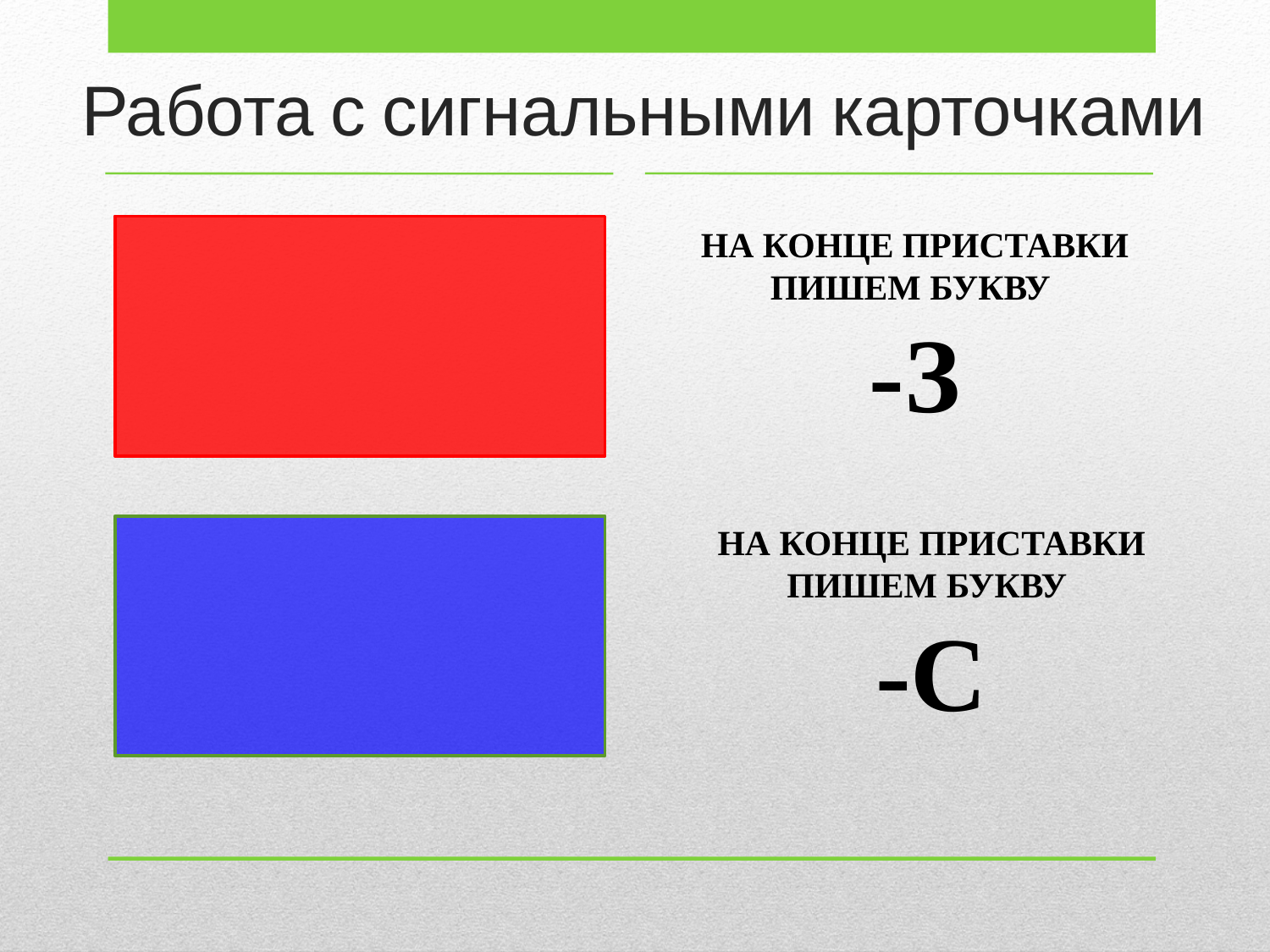

# Работа с сигнальными карточками

НА КОНЦЕ ПРИСТАВКИ ПИШЕМ БУКВУ
-З
НА КОНЦЕ ПРИСТАВКИ ПИШЕМ БУКВУ
-С